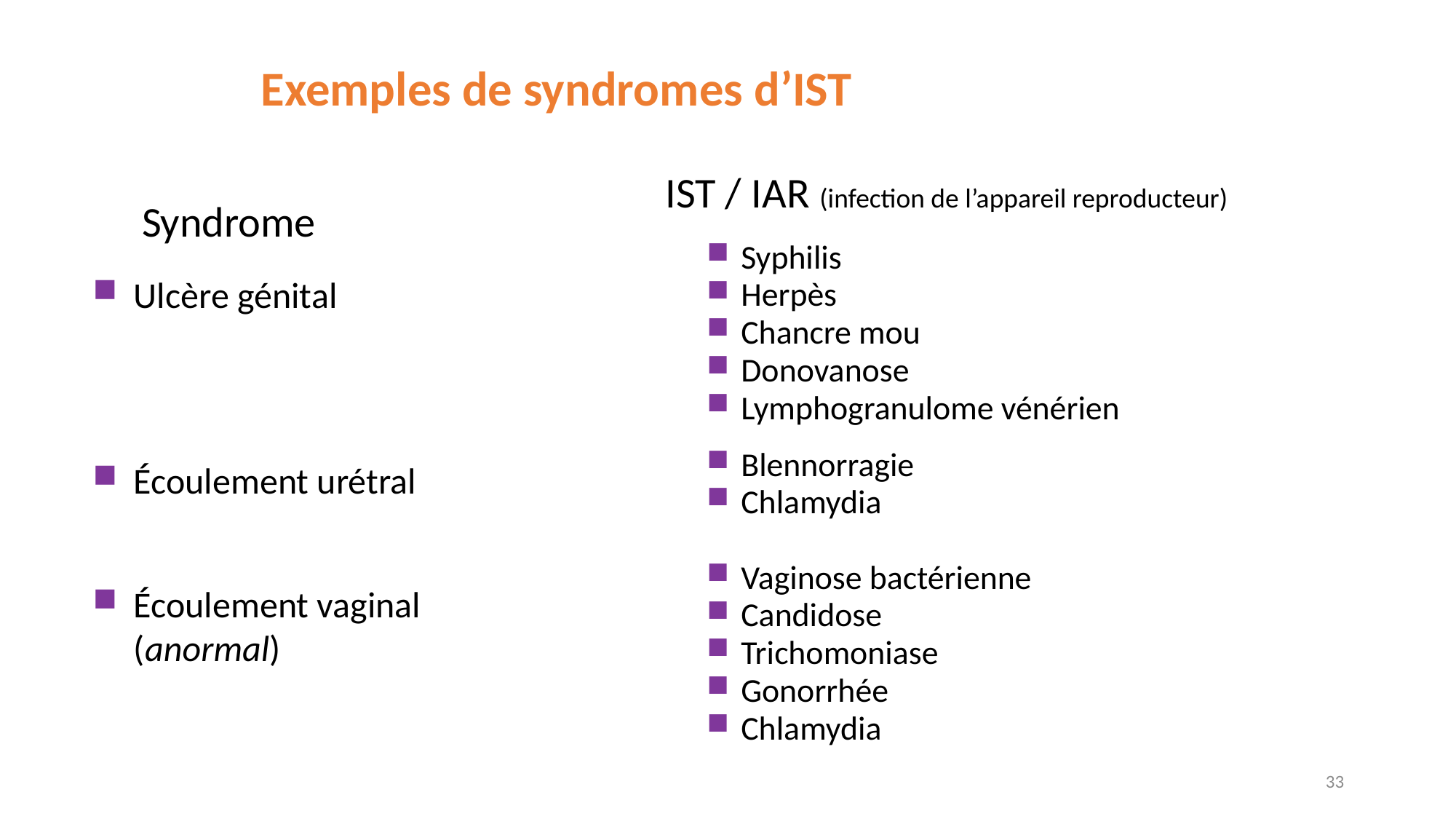

Exemples de syndromes d’IST
IST / IAR (infection de l’appareil reproducteur)

Syphilis
Herpès
Chancre mou
Donovanose
Lymphogranulome vénérien
Blennorragie
Chlamydia

Vaginose bactérienne
Candidose
Trichomoniase
Gonorrhée
Chlamydia
      Syndrome
Ulcère génital

Écoulement urétral

Écoulement vaginal (anormal)

33